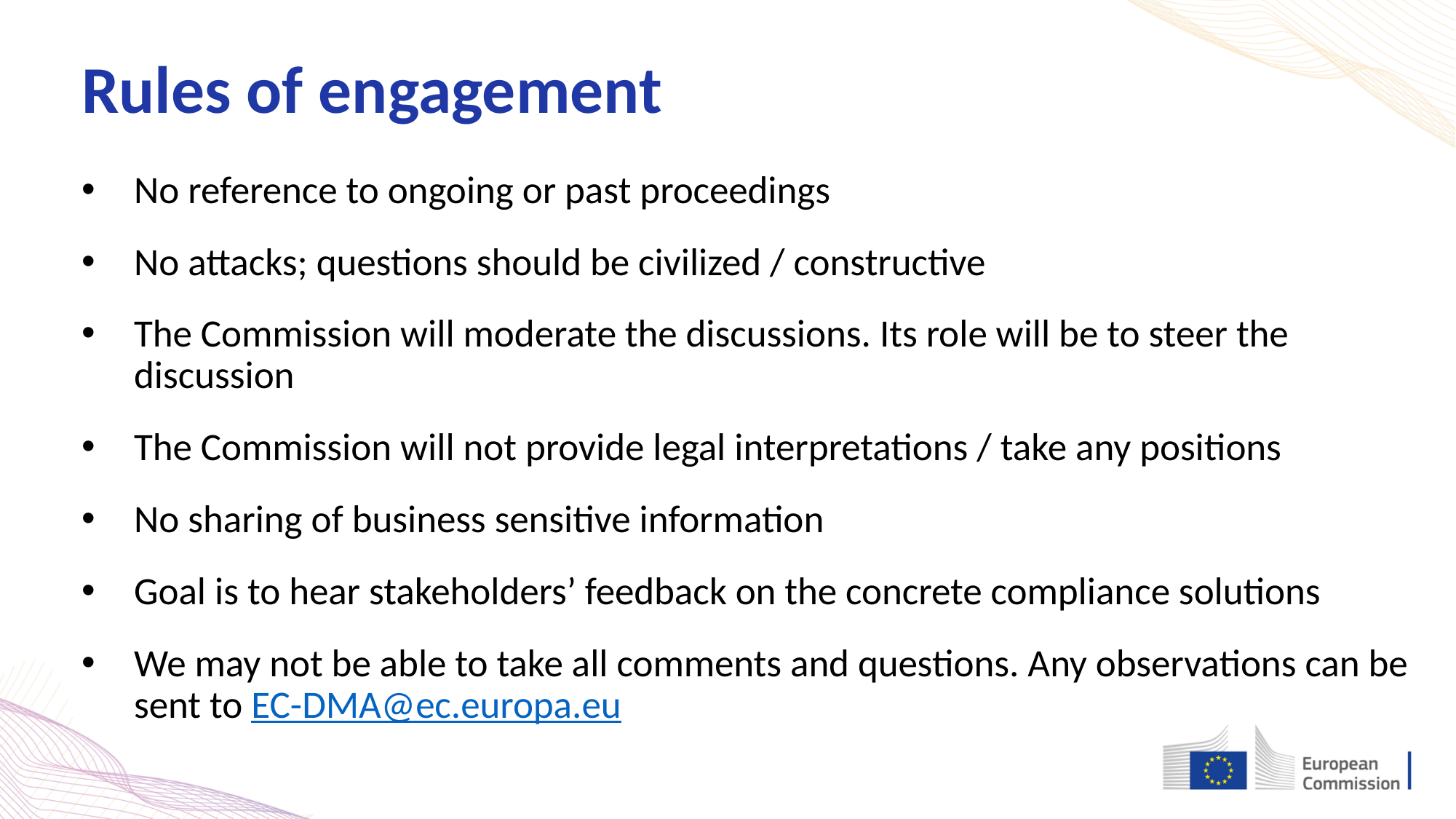

Rules of engagement
# Regulatory landscape - Platforms
No reference to ongoing or past proceedings
No attacks; questions should be civilized / constructive
The Commission will moderate the discussions. Its role will be to steer the discussion
The Commission will not provide legal interpretations / take any positions
No sharing of business sensitive information
Goal is to hear stakeholders’ feedback on the concrete compliance solutions
We may not be able to take all comments and questions. Any observations can be sent to EC-DMA@ec.europa.eu